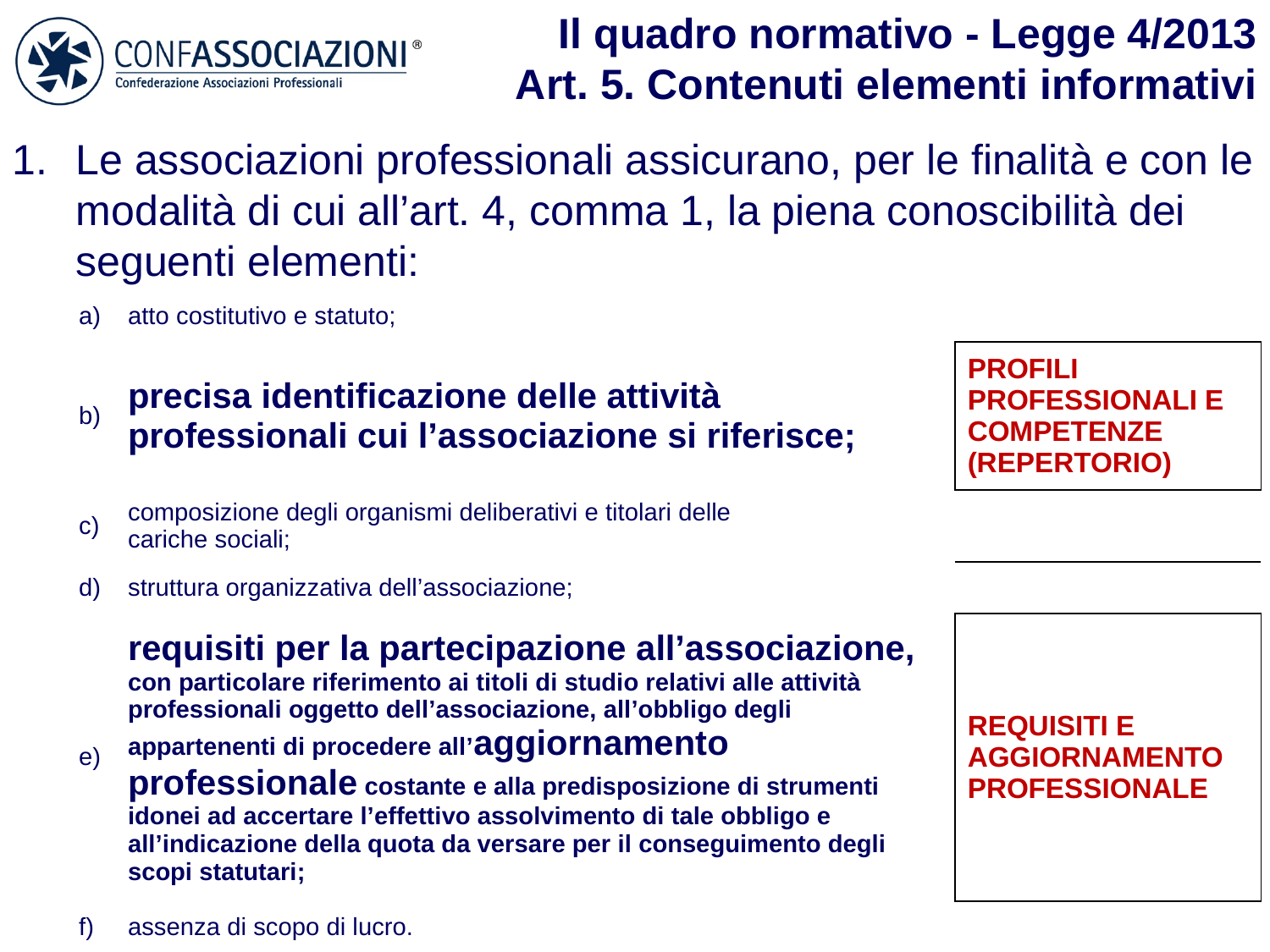

Il quadro normativo - Legge 4/2013
Art. 5. Contenuti elementi informativi
Le associazioni professionali assicurano, per le finalità e con le modalità di cui all’art. 4, comma 1, la piena conoscibilità dei seguenti elementi:
| a) | atto costitutivo e statuto; |  |
| --- | --- | --- |
| b) | precisa identificazione delle attività professionali cui l’associazione si riferisce; | PROFILI PROFESSIONALI E COMPETENZE (REPERTORIO) |
| c) | composizione degli organismi deliberativi e titolari delle cariche sociali; |  |
| d) | struttura organizzativa dell’associazione; |  |
| e) | requisiti per la partecipazione all’associazione, con particolare riferimento ai titoli di studio relativi alle attività professionali oggetto dell’associazione, all’obbligo degli appartenenti di procedere all’aggiornamento professionale costante e alla predisposizione di strumenti idonei ad accertare l’effettivo assolvimento di tale obbligo e all’indicazione della quota da versare per il conseguimento degli scopi statutari; | REQUISITI E AGGIORNAMENTO PROFESSIONALE |
| f) | assenza di scopo di lucro. |  |